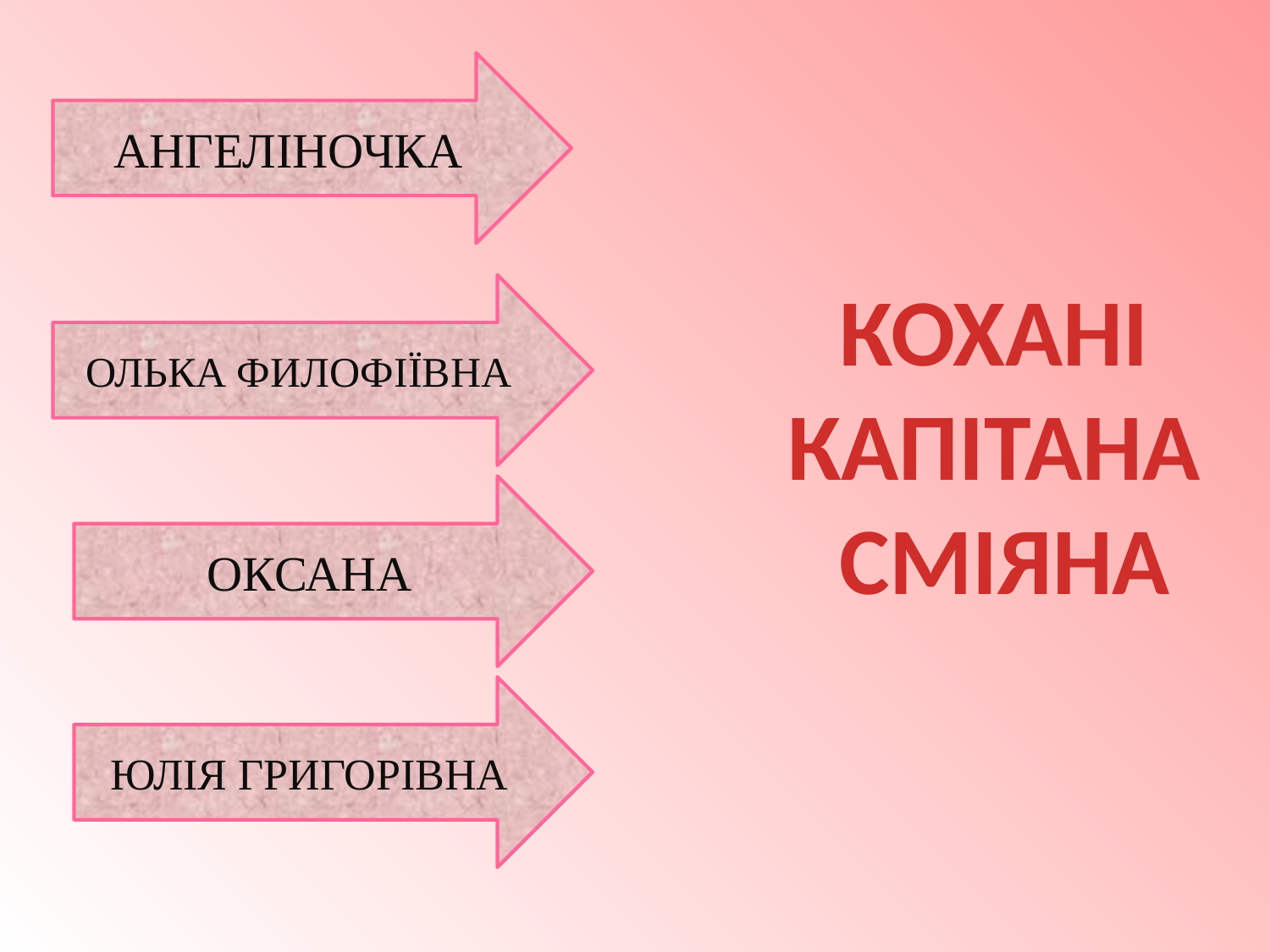

АНГЕЛІНОЧКА
КОХАНІ
КАПІТАНА
СМІЯНА
ОЛЬКА ФИЛОФІЇВНА
ОКСАНА
ЮЛІЯ ГРИГОРІВНА